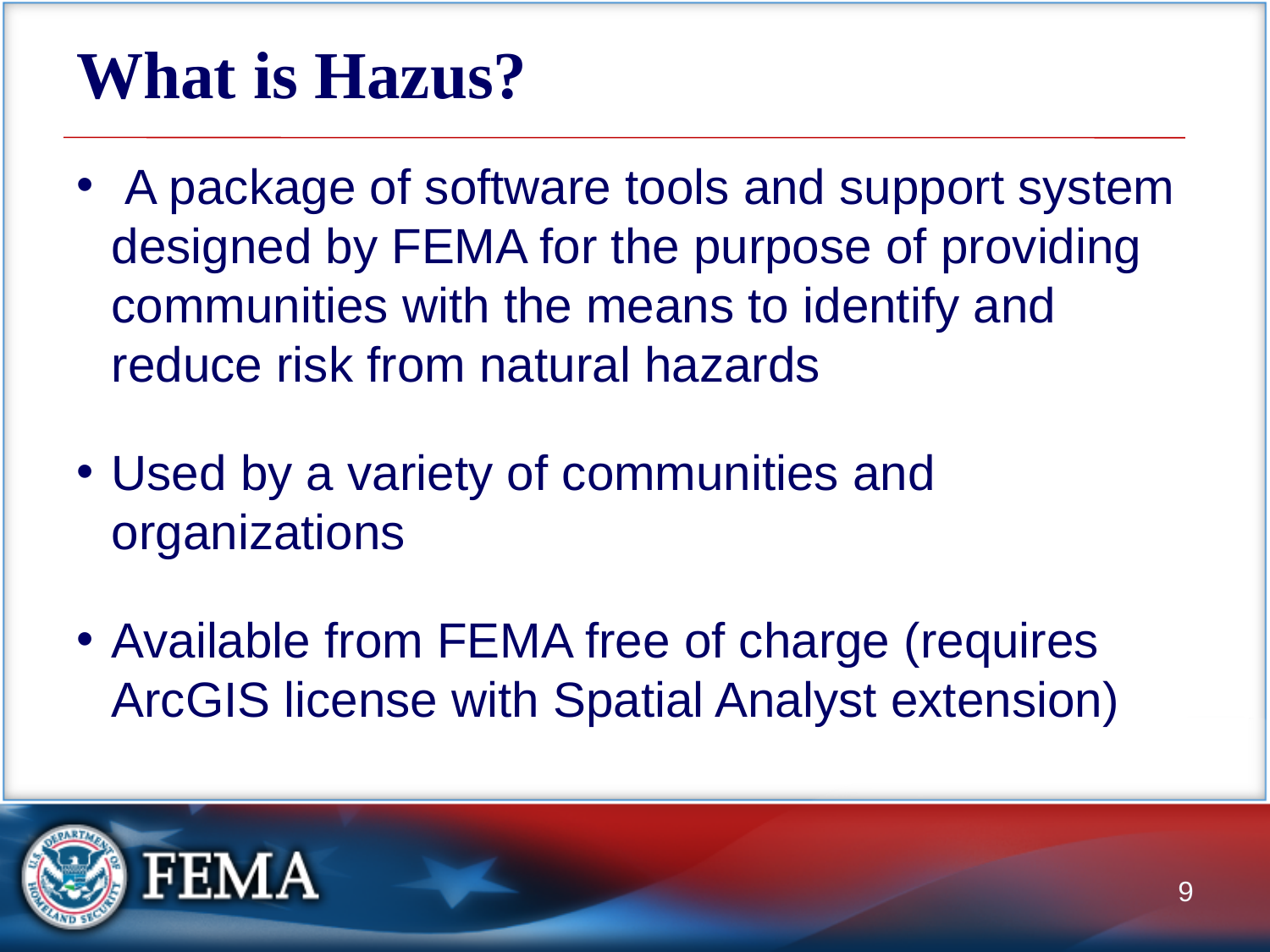

# What is Hazus?
 A package of software tools and support system designed by FEMA for the purpose of providing communities with the means to identify and reduce risk from natural hazards
Used by a variety of communities and organizations
Available from FEMA free of charge (requires ArcGIS license with Spatial Analyst extension)
9